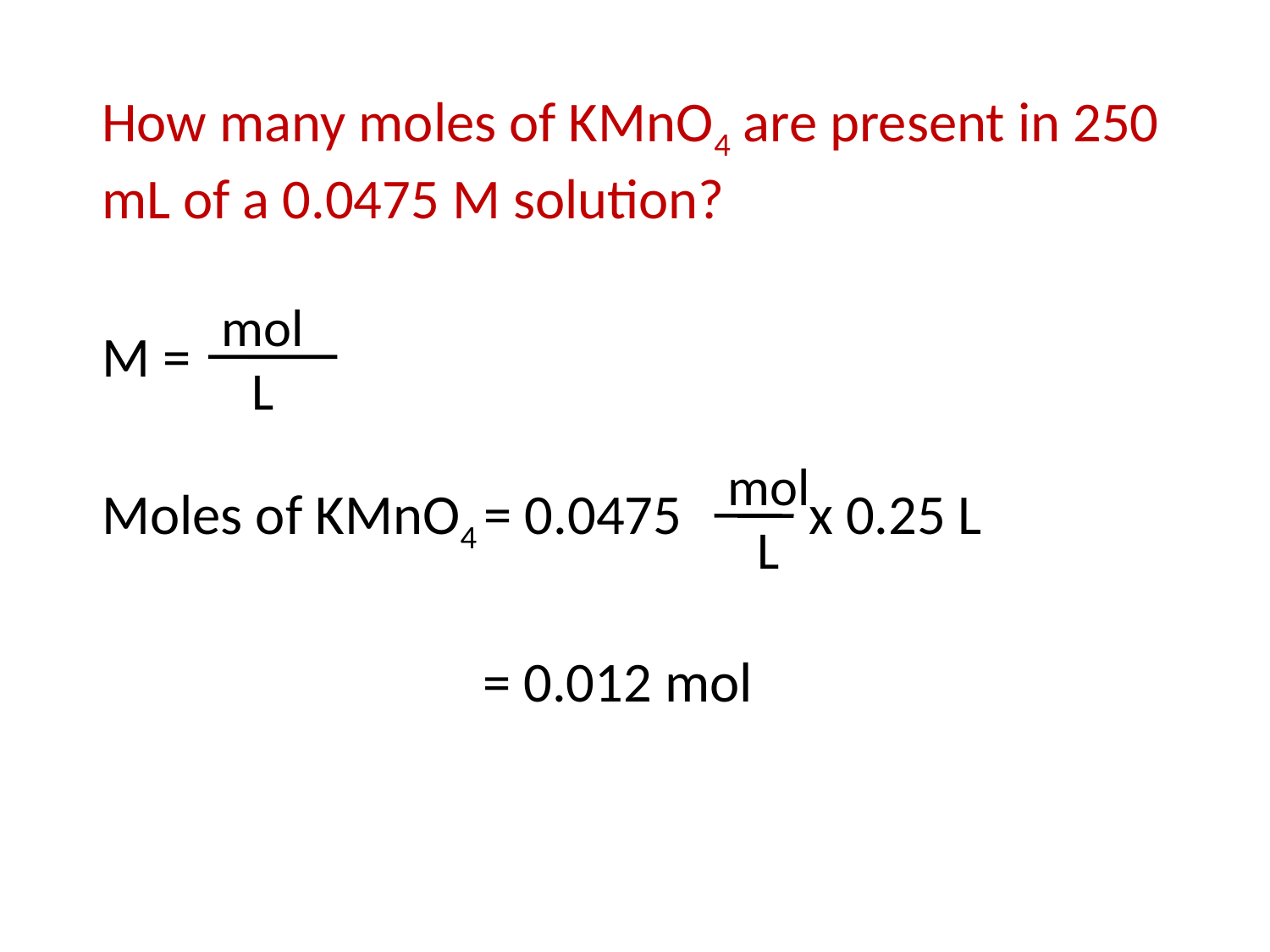

How many moles of KMnO4 are present in 250 mL of a 0.0475 M solution?

M =

Moles of KMnO4 = 0.0475          x 0.25 L

                              = 0.012 mol

mol
L
mol
L